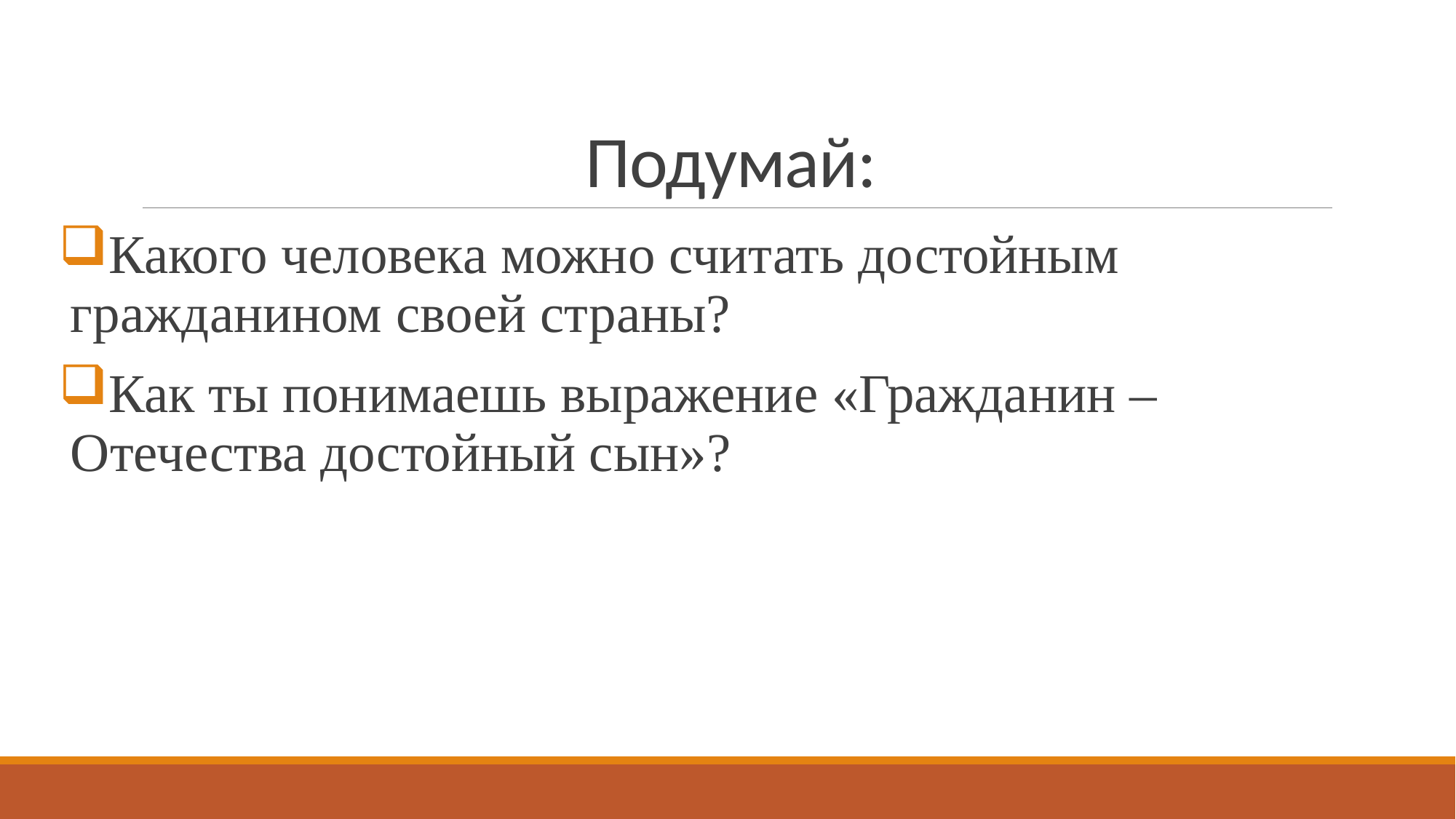

# Подумай:
Какого человека можно считать достойным гражданином своей страны?
Как ты понимаешь выражение «Гражданин – Отечества достойный сын»?